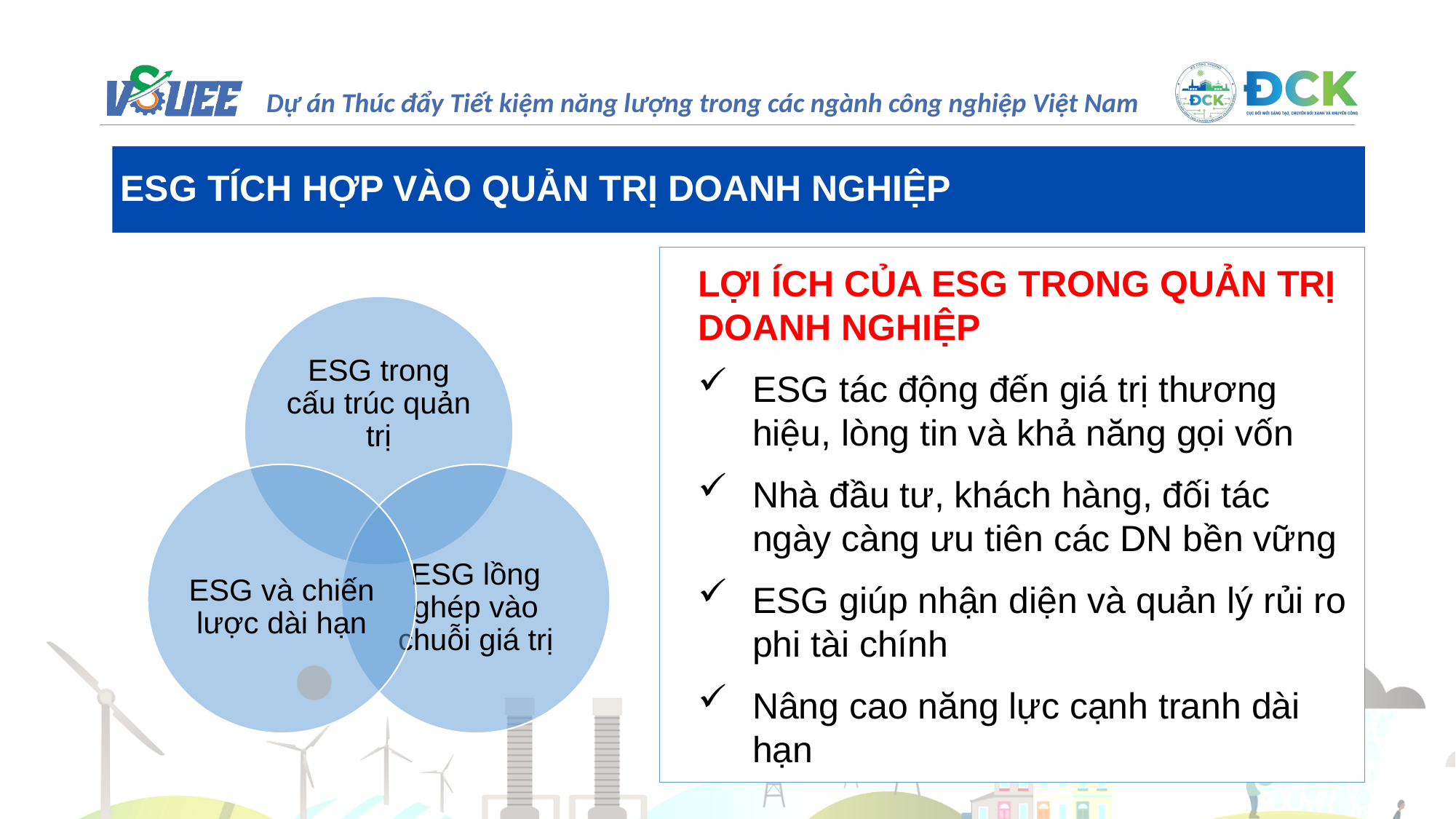

ESG TÍCH HỢP VÀO QUẢN TRỊ DOANH NGHIỆP
LỢI ÍCH CỦA ESG TRONG QUẢN TRỊ DOANH NGHIỆP
ESG tác động đến giá trị thương hiệu, lòng tin và khả năng gọi vốn
Nhà đầu tư, khách hàng, đối tác ngày càng ưu tiên các DN bền vững
ESG giúp nhận diện và quản lý rủi ro phi tài chính
Nâng cao năng lực cạnh tranh dài hạn
ESG trong cấu trúc quản trị
ESG lồng ghép vào chuỗi giá trị
ESG và chiến lược dài hạn